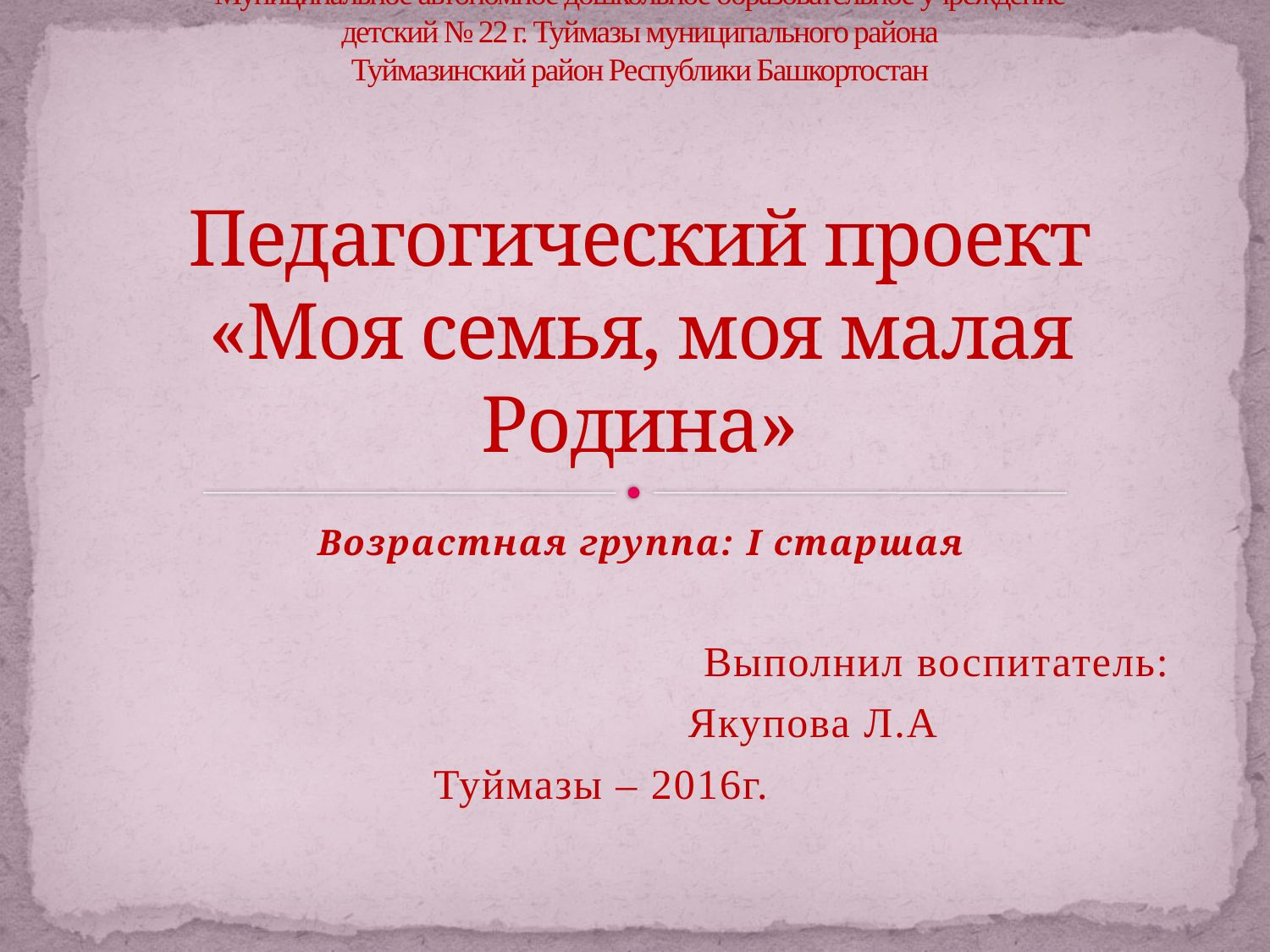

# Муниципальное автономное дошкольное образовательное учреждение детский № 22 г. Туймазы муниципального района Туймазинский район Республики Башкортостан Педагогический проект «Моя семья, моя малая Родина»
Возрастная группа: I старшая

                                                Выполнил воспитатель:
                            Якупова Л.А
                             Туймазы – 2016г.